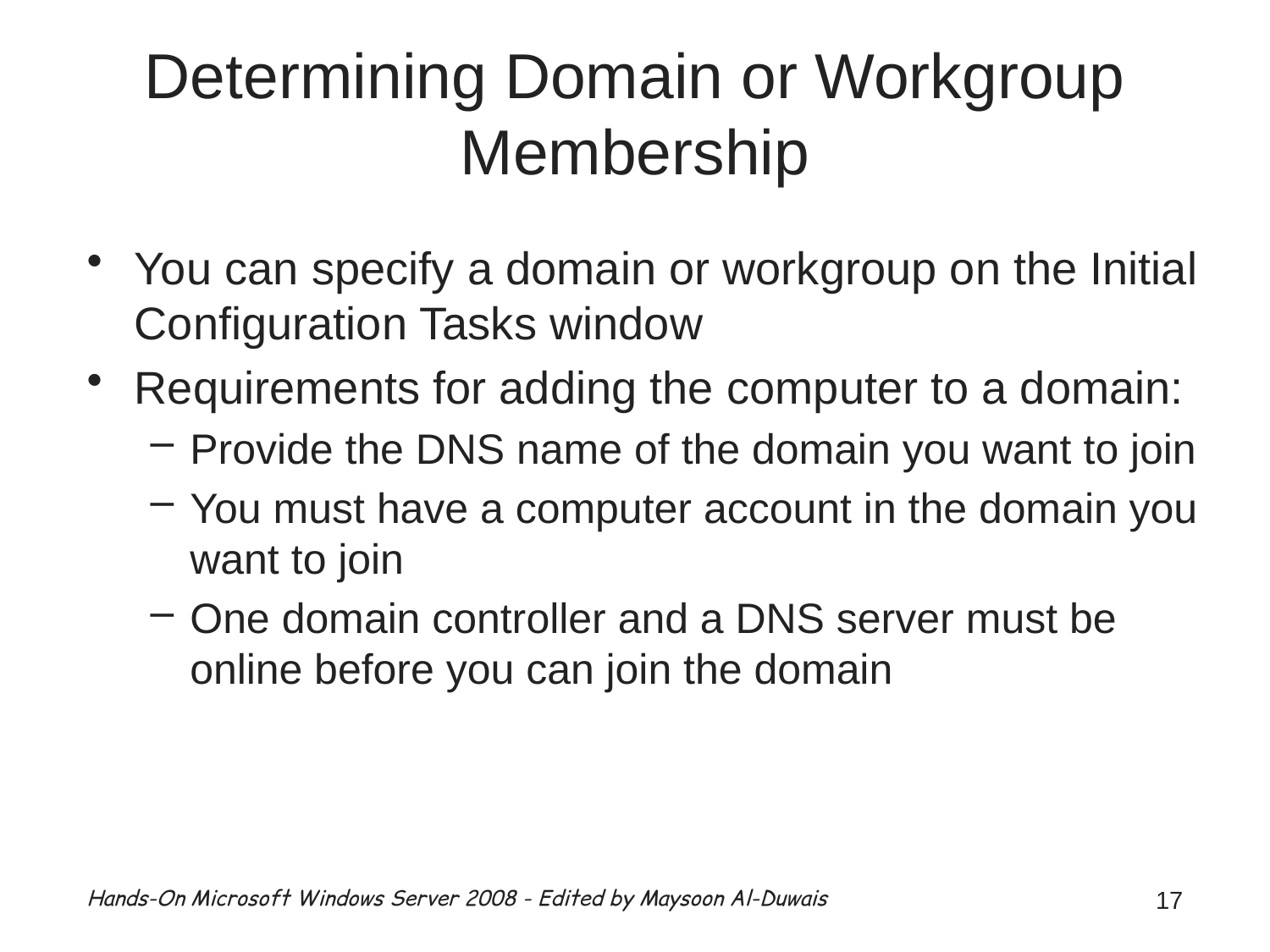

# Determining Domain or Workgroup Membership
You can specify a domain or workgroup on the Initial Configuration Tasks window
Requirements for adding the computer to a domain:
Provide the DNS name of the domain you want to join
You must have a computer account in the domain you want to join
One domain controller and a DNS server must be online before you can join the domain
Hands-On Microsoft Windows Server 2008 - Edited by Maysoon Al-Duwais
17